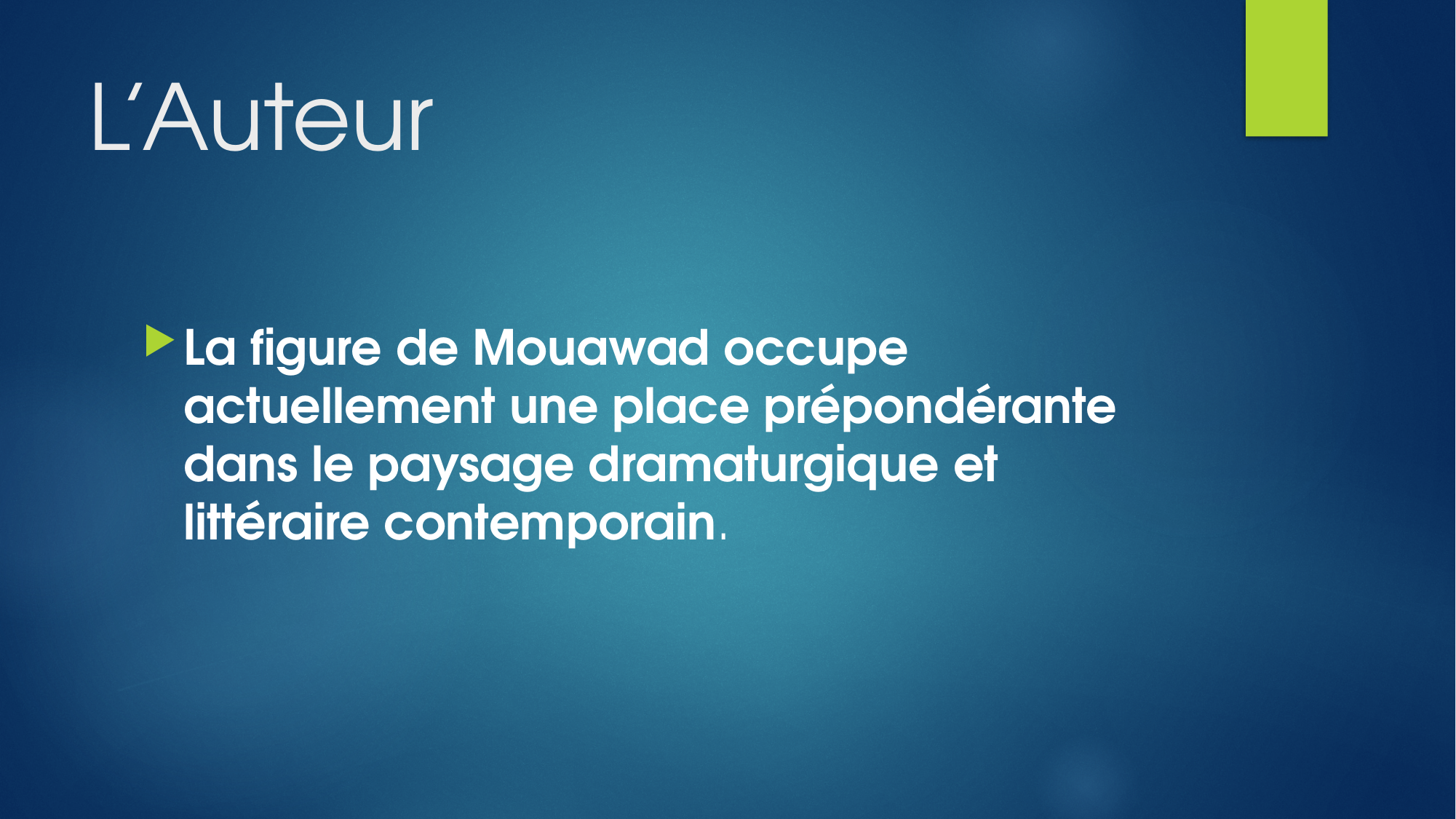

# L’Auteur

La figure de Mouawad occupe actuellement une place prépondérante dans le paysage dramaturgique et littéraire contemporain.